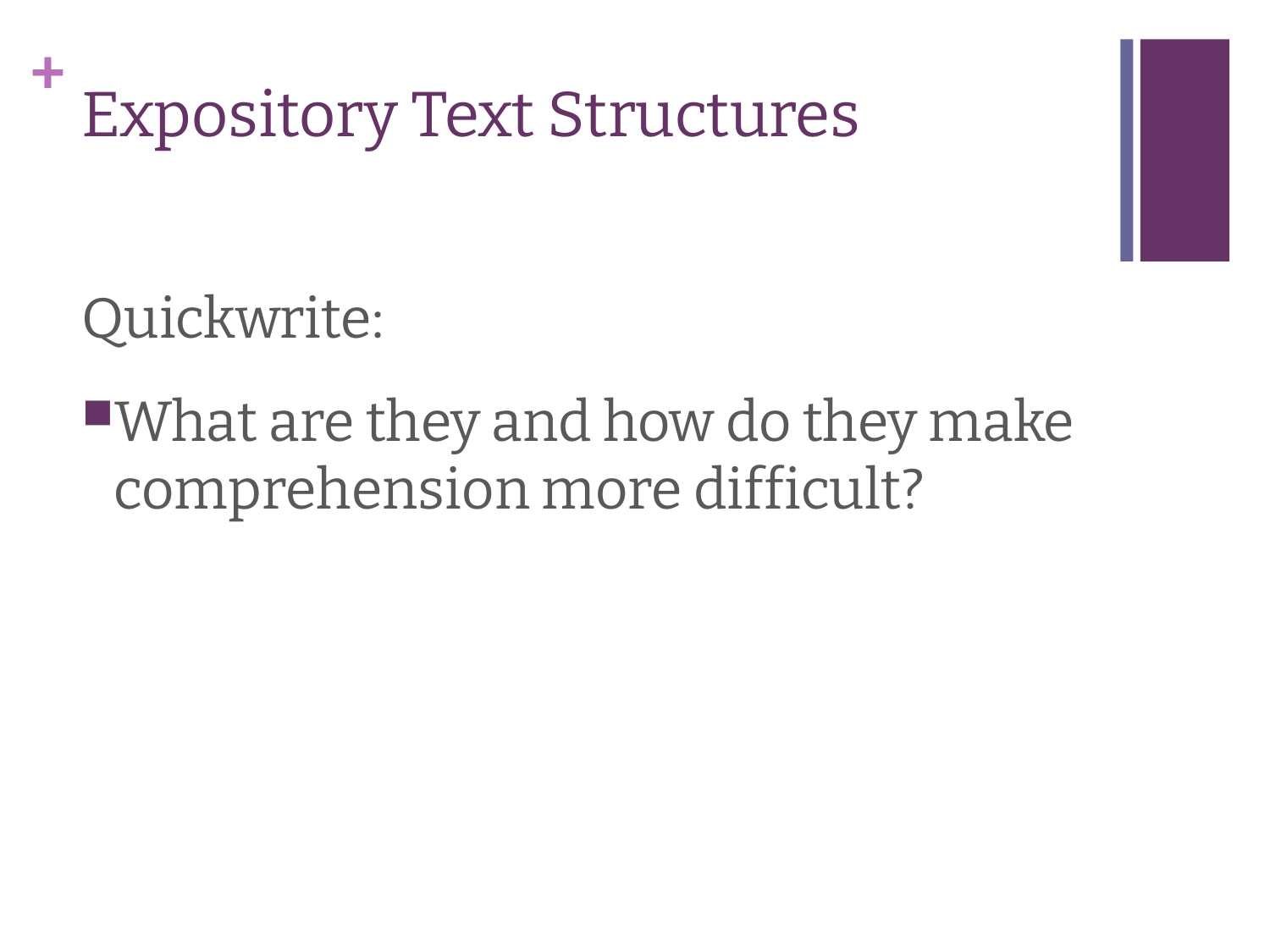

# Expository Text Structures
Quickwrite:
What are they and how do they make comprehension more difficult?